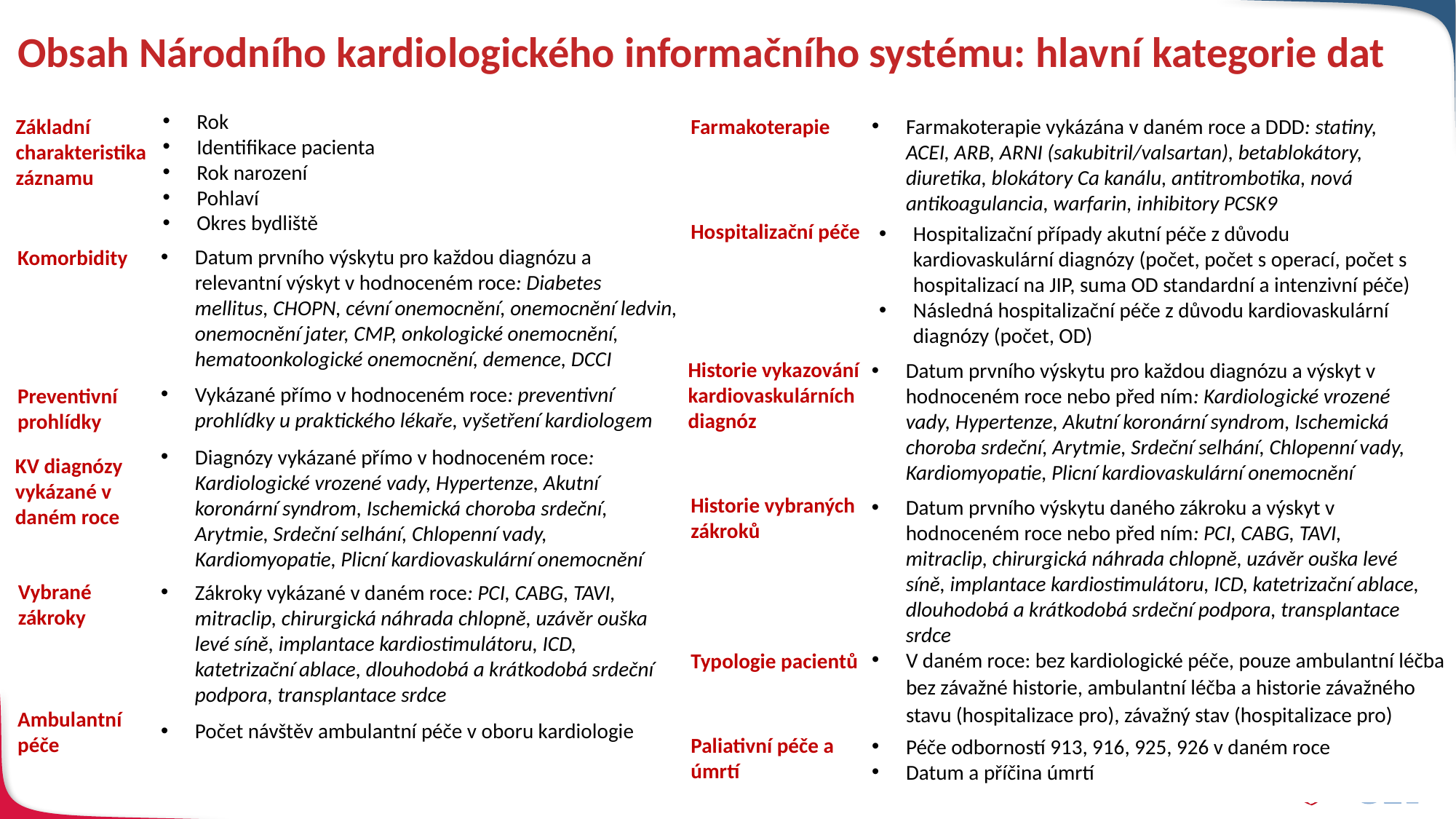

# Obsah Národního kardiologického informačního systému: hlavní kategorie dat
Rok
Identifikace pacienta
Rok narození
Pohlaví
Okres bydliště
Farmakoterapie
Farmakoterapie vykázána v daném roce a DDD: statiny, ACEI, ARB, ARNI (sakubitril/valsartan), betablokátory, diuretika, blokátory Ca kanálu, antitrombotika, nová antikoagulancia, warfarin, inhibitory PCSK9
Základní charakteristika záznamu
Hospitalizační péče
Hospitalizační případy akutní péče z důvodu kardiovaskulární diagnózy (počet, počet s operací, počet s hospitalizací na JIP, suma OD standardní a intenzivní péče)
Následná hospitalizační péče z důvodu kardiovaskulární diagnózy (počet, OD)
Datum prvního výskytu pro každou diagnózu a relevantní výskyt v hodnoceném roce: Diabetes mellitus, CHOPN, cévní onemocnění, onemocnění ledvin, onemocnění jater, CMP, onkologické onemocnění, hematoonkologické onemocnění, demence, DCCI
Komorbidity
Historie vykazování kardiovaskulárních diagnóz
Datum prvního výskytu pro každou diagnózu a výskyt v hodnoceném roce nebo před ním: Kardiologické vrozené vady, Hypertenze, Akutní koronární syndrom, Ischemická choroba srdeční, Arytmie, Srdeční selhání, Chlopenní vady, Kardiomyopatie, Plicní kardiovaskulární onemocnění

Vykázané přímo v hodnoceném roce: preventivní prohlídky u praktického lékaře, vyšetření kardiologem
Preventivní prohlídky
Diagnózy vykázané přímo v hodnoceném roce: Kardiologické vrozené vady, Hypertenze, Akutní koronární syndrom, Ischemická choroba srdeční, Arytmie, Srdeční selhání, Chlopenní vady, Kardiomyopatie, Plicní kardiovaskulární onemocnění

KV diagnózy vykázané v daném roce
Historie vybraných zákroků
Datum prvního výskytu daného zákroku a výskyt v hodnoceném roce nebo před ním: PCI, CABG, TAVI, mitraclip, chirurgická náhrada chlopně, uzávěr ouška levé síně, implantace kardiostimulátoru, ICD, katetrizační ablace, dlouhodobá a krátkodobá srdeční podpora, transplantace srdce
Vybrané zákroky
Zákroky vykázané v daném roce: PCI, CABG, TAVI, mitraclip, chirurgická náhrada chlopně, uzávěr ouška levé síně, implantace kardiostimulátoru, ICD, katetrizační ablace, dlouhodobá a krátkodobá srdeční podpora, transplantace srdce

V daném roce: bez kardiologické péče, pouze ambulantní léčba bez závažné historie, ambulantní léčba a historie závažného stavu (hospitalizace pro), závažný stav (hospitalizace pro)
Typologie pacientů
Ambulantní péče
Počet návštěv ambulantní péče v oboru kardiologie

Paliativní péče a úmrtí
Péče odborností 913, 916, 925, 926 v daném roce
Datum a příčina úmrtí